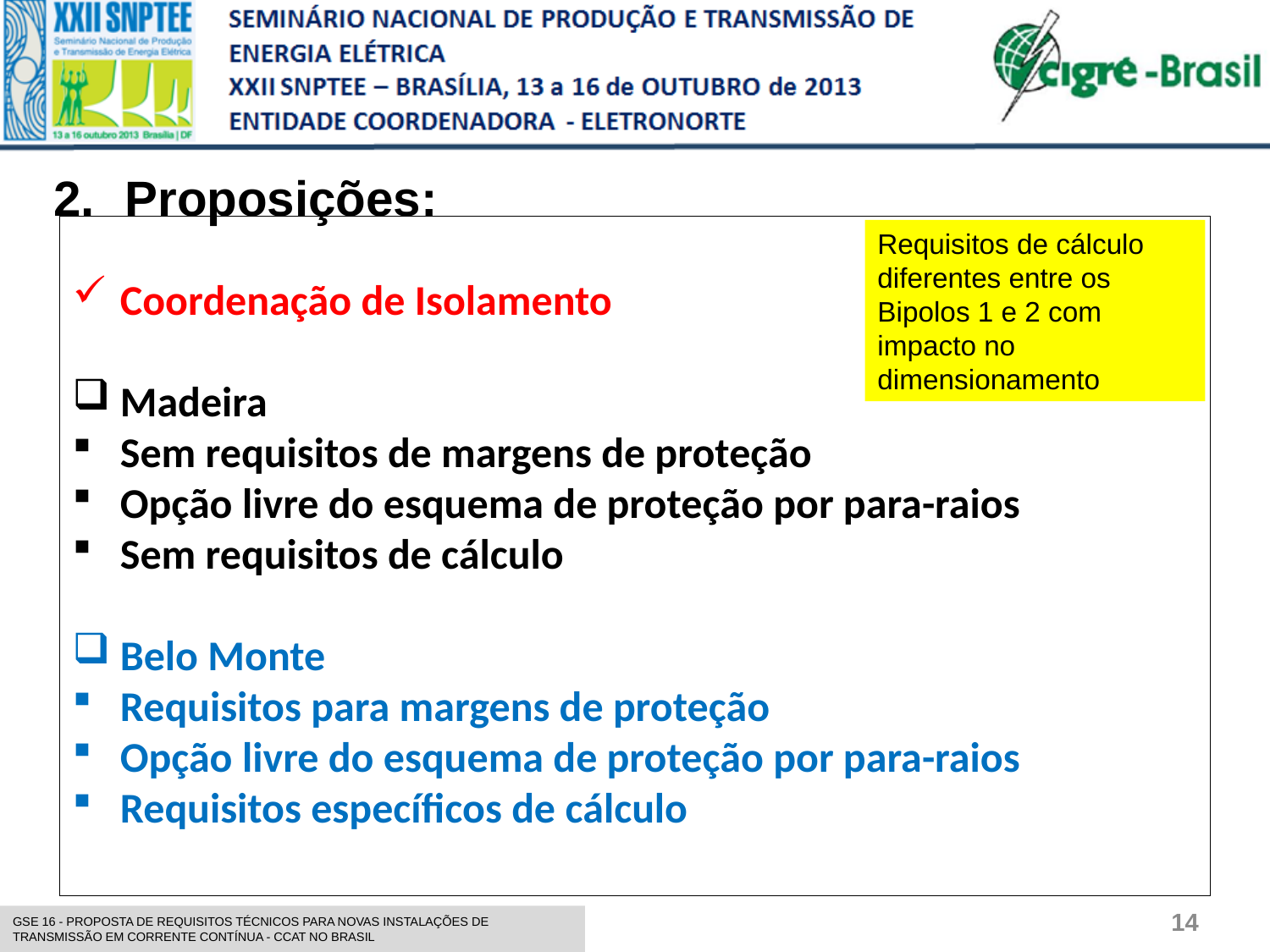

Proposições:

Coordenação de Isolamento

Madeira
Sem requisitos de margens de proteção
Opção livre do esquema de proteção por para-raios
Sem requisitos de cálculo

Belo Monte
Requisitos para margens de proteção
Opção livre do esquema de proteção por para-raios
Requisitos específicos de cálculo

Requisitos de cálculo diferentes entre os Bipolos 1 e 2 com impacto no dimensionamento
14